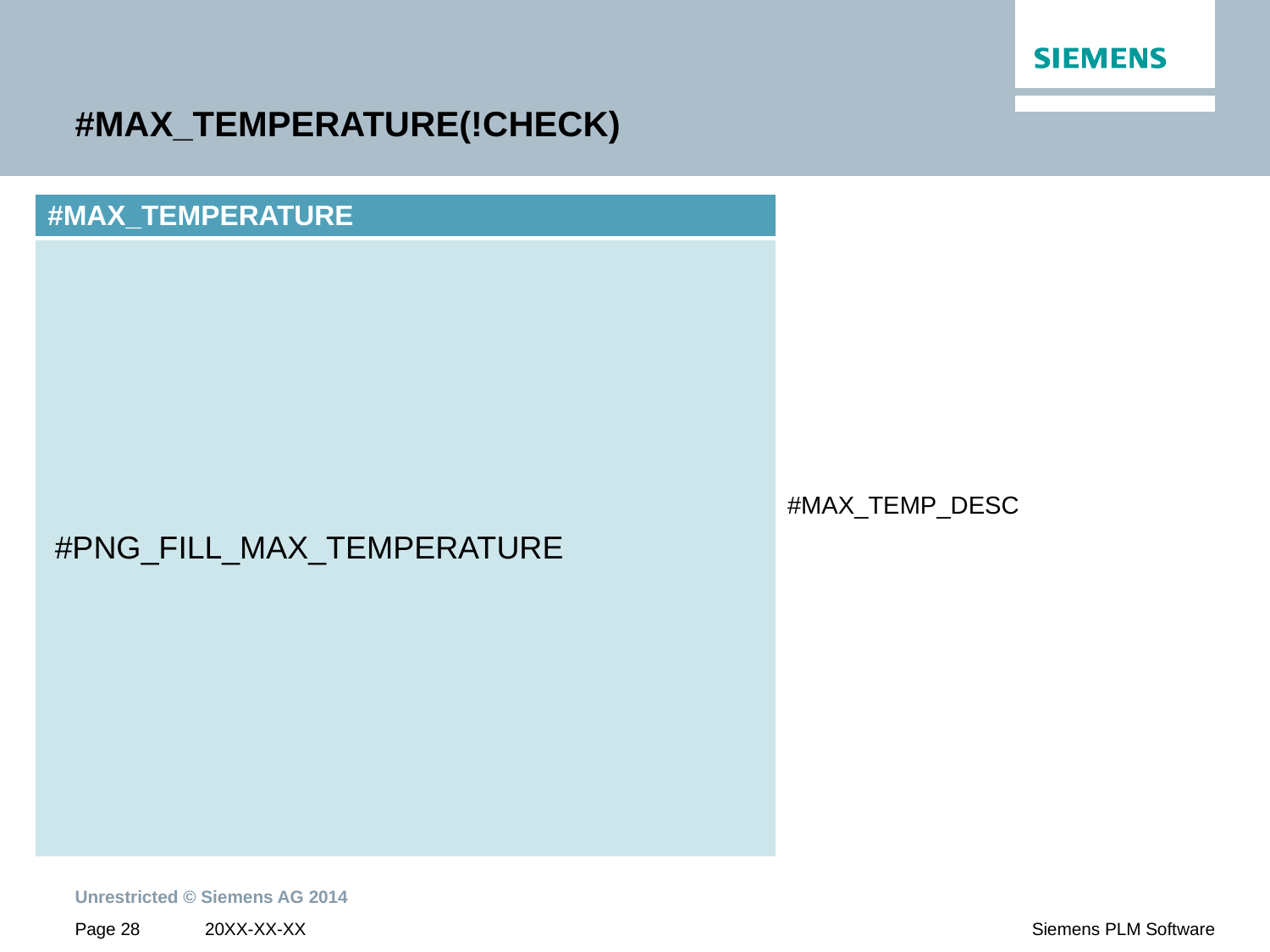

# #MAX_TEMPERATURE(!CHECK)
| #MAX\_TEMPERATURE |
| --- |
|  |
#PNG_FILL_MAX_TEMPERATURE
#MAX_TEMP_DESC